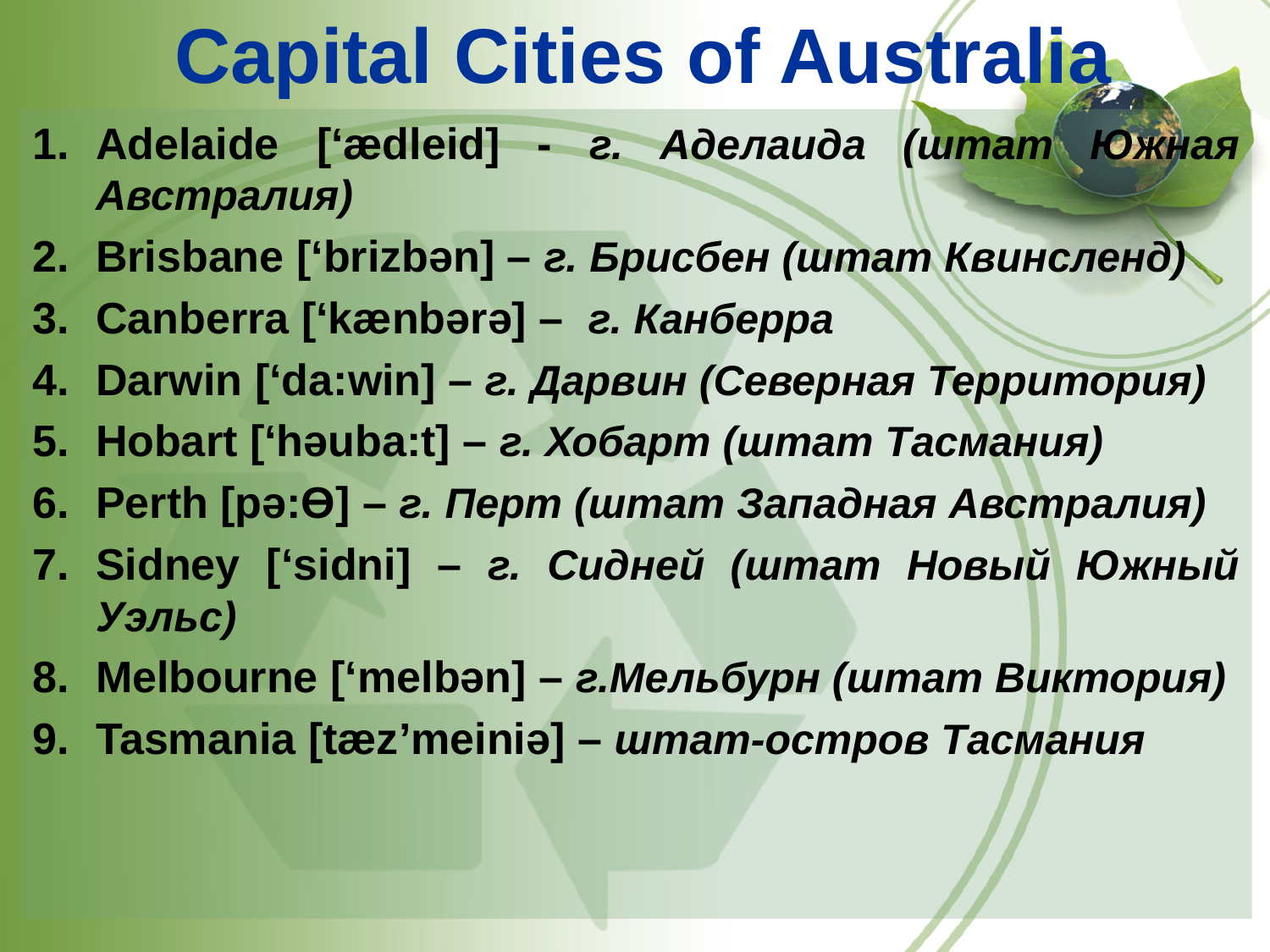

# Capital Cities of Australia
Adelaide [‘ædleid] - г. Аделаида (штат Южная Австралия)
Brisbane [‘brizbәn] – г. Брисбен (штат Квинсленд)
Canberra [‘kænbәrә] –  г. Канберра
Darwin [‘da:win] – г. Дарвин (Северная Территория)
Hobart [‘hәuba:t] – г. Хобарт (штат Тасмания)
Perth [pә:Ө] – г. Перт (штат Западная Австралия)
Sidney [‘sidni] – г. Сидней (штат Новый Южный Уэльс)
Melbourne [‘melbәn] – г.Мельбурн (штат Виктория)
Tasmania [tæz’meiniә] – штат-остров Тасмания